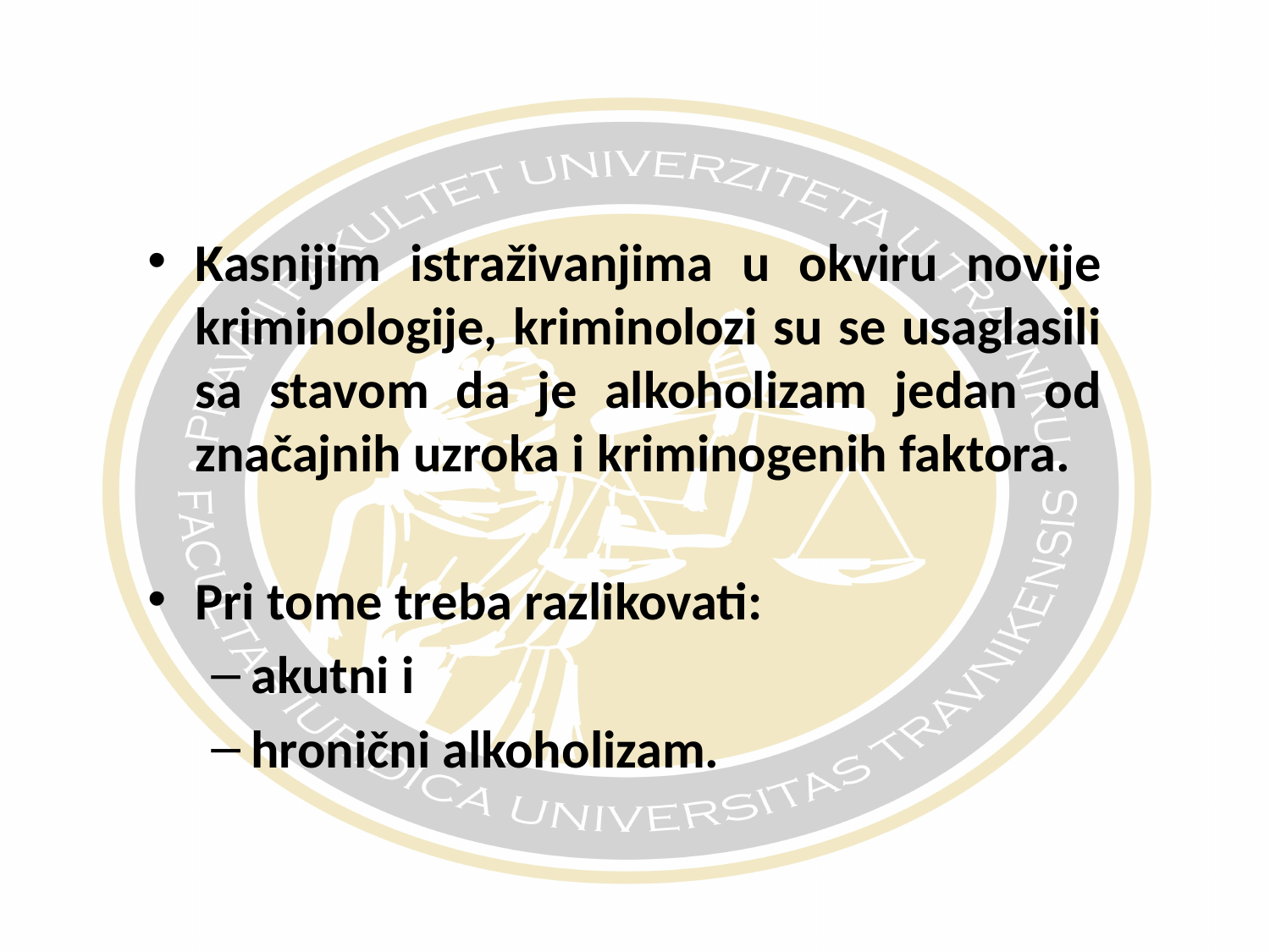

#
Kasnijim istraživanjima u okviru novije kriminologije, kriminolozi su se usaglasili sa stavom da je alkoholizam jedan od značajnih uzroka i kriminogenih faktora.

Pri tome treba razlikovati:
akutni i
hronični alkoholizam.